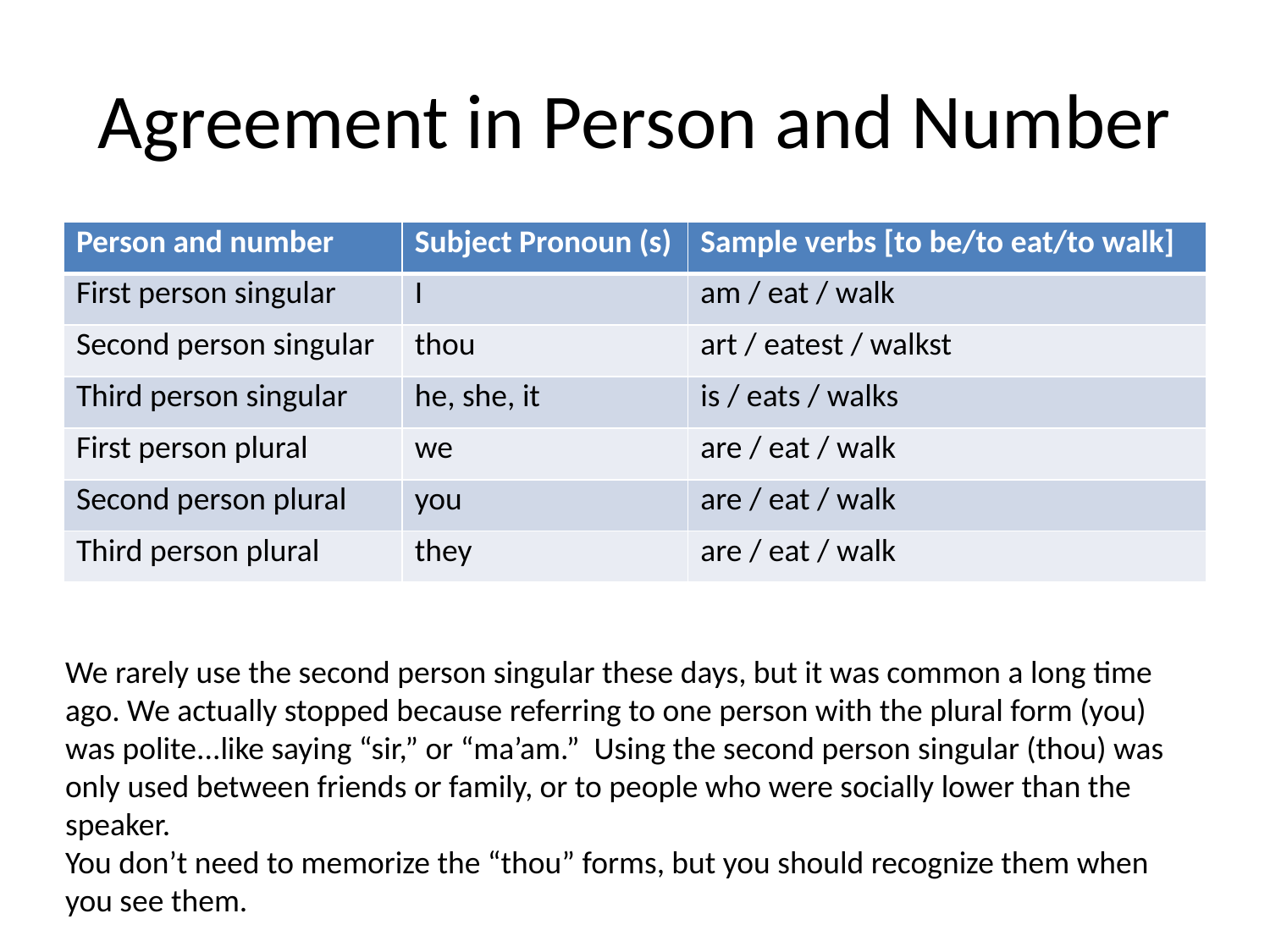

# Agreement in Person and Number
| Person and number | Subject Pronoun (s) | Sample verbs [to be/to eat/to walk] |
| --- | --- | --- |
| First person singular | I | am / eat / walk |
| Second person singular | thou | art / eatest / walkst |
| Third person singular | he, she, it | is / eats / walks |
| First person plural | we | are / eat / walk |
| Second person plural | you | are / eat / walk |
| Third person plural | they | are / eat / walk |
We rarely use the second person singular these days, but it was common a long time ago. We actually stopped because referring to one person with the plural form (you) was polite...like saying “sir,” or “ma’am.”  Using the second person singular (thou) was only used between friends or family, or to people who were socially lower than the speaker.
You don’t need to memorize the “thou” forms, but you should recognize them when you see them.